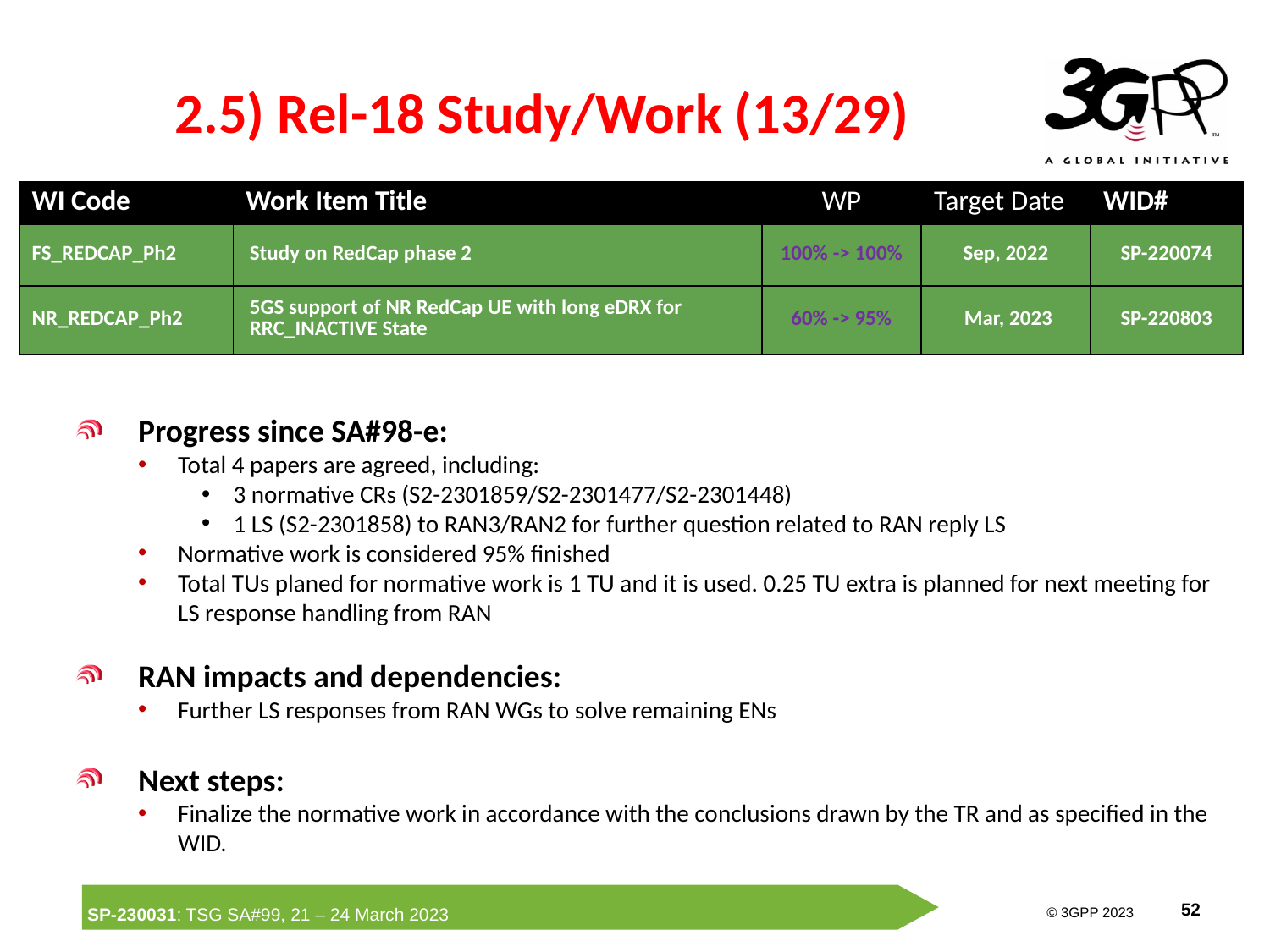

# 2.5) Rel-18 Study/Work (13/29)
| WI Code | Work Item Title | WP | Target Date | WID# |
| --- | --- | --- | --- | --- |
| FS\_REDCAP\_Ph2 | Study on RedCap phase 2 | 100% -> 100% | Sep, 2022 | SP-220074 |
| NR\_REDCAP\_Ph2 | 5GS support of NR RedCap UE with long eDRX for RRC\_INACTIVE State | 60% -> 95% | Mar, 2023 | SP-220803 |
Progress since SA#98-e:
Total 4 papers are agreed, including:
3 normative CRs (S2-2301859/S2-2301477/S2-2301448)
1 LS (S2-2301858) to RAN3/RAN2 for further question related to RAN reply LS
Normative work is considered 95% finished
Total TUs planed for normative work is 1 TU and it is used. 0.25 TU extra is planned for next meeting for LS response handling from RAN

RAN impacts and dependencies:
Further LS responses from RAN WGs to solve remaining ENs

Next steps:
Finalize the normative work in accordance with the conclusions drawn by the TR and as specified in the WID.